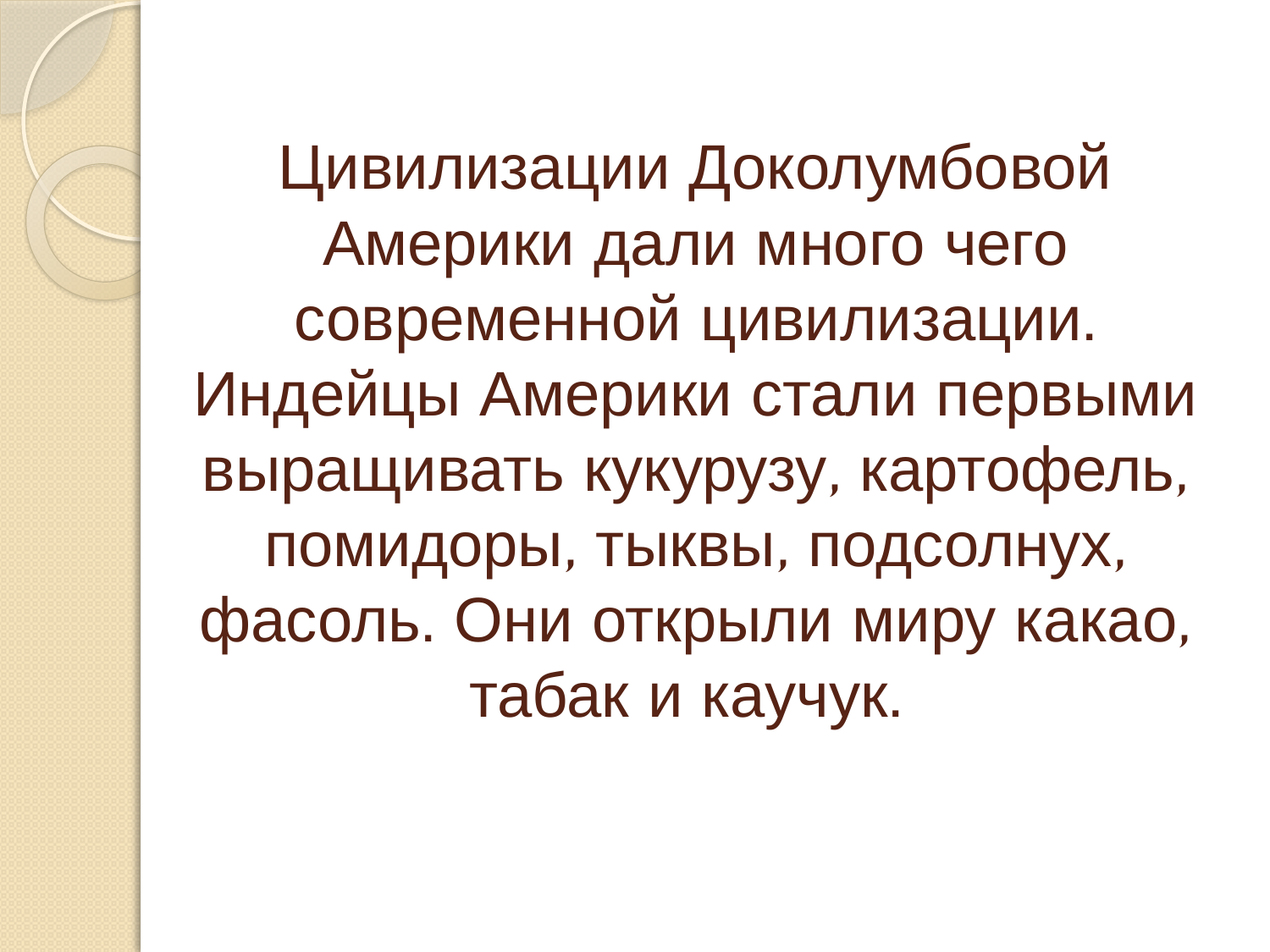

# Цивилизации Доколумбовой Америки дали много чего современной цивилизации. Индейцы Америки стали первыми выращивать кукурузу, картофель, помидоры, тыквы, подсолнух, фасоль. Они открыли миру какао, табак и каучук.